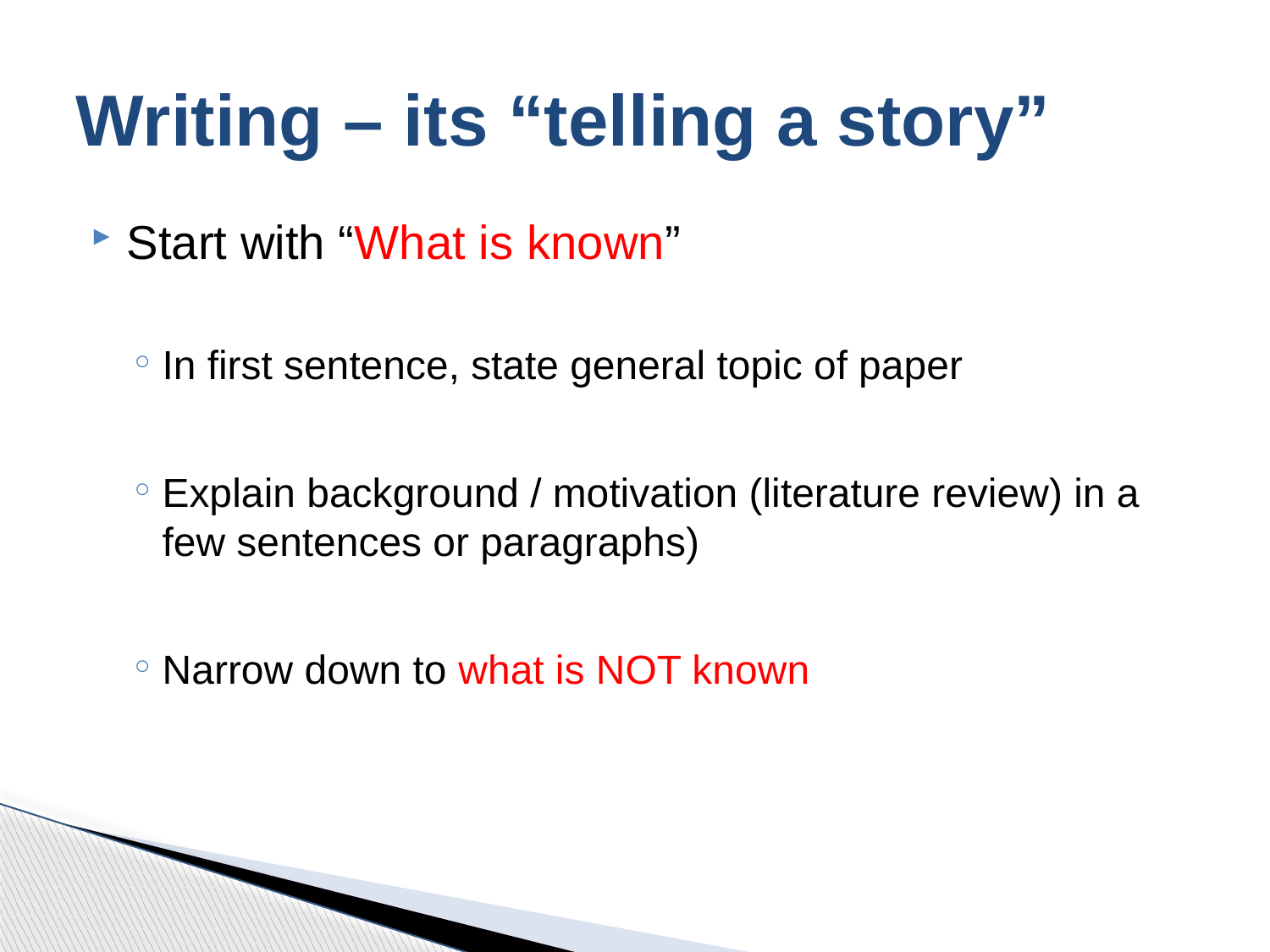

# Writing – its “telling a story”
Start with “What is known”

In first sentence, state general topic of paper

Explain background / motivation (literature review) in a few sentences or paragraphs)

Narrow down to what is NOT known